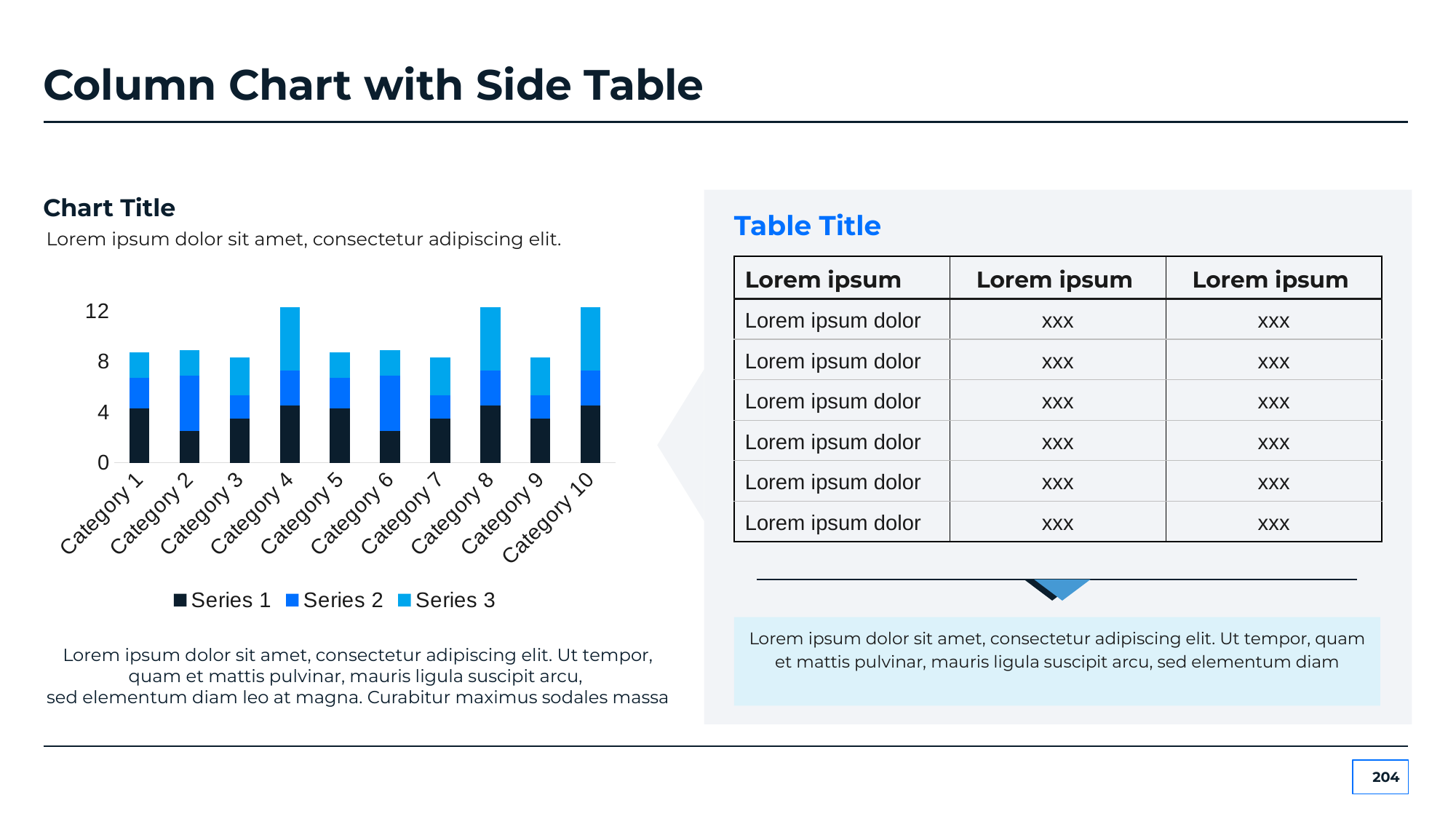

# Column Chart with Side Table
Chart Title

Table Title
Lorem ipsum dolor sit amet, consectetur adipiscing elit.
| Lorem ipsum | Lorem ipsum | Lorem ipsum |
| --- | --- | --- |
| Lorem ipsum dolor | xxx | xxx |
| Lorem ipsum dolor | xxx | xxx |
| Lorem ipsum dolor | xxx | xxx |
| Lorem ipsum dolor | xxx | xxx |
| Lorem ipsum dolor | xxx | xxx |
| Lorem ipsum dolor | xxx | xxx |

### Chart

| Category | Series 1 | Series 2 | Series 3 |
|---|---|---|---|
| Category 1 | 4.3 | 2.4 | 2.0 |
| Category 2 | 2.5 | 4.4 | 2.0 |
| Category 3 | 3.5 | 1.8 | 3.0 |
| Category 4 | 4.5 | 2.8 | 5.0 |
| Category 5 | 4.3 | 2.4 | 2.0 |
| Category 6 | 2.5 | 4.4 | 2.0 |
| Category 7 | 3.5 | 1.8 | 3.0 |
| Category 8 | 4.5 | 2.8 | 5.0 |
| Category 9 | 3.5 | 1.8 | 3.0 |
| Category 10 | 4.5 | 2.8 | 5.0 |

Lorem ipsum dolor sit amet, consectetur adipiscing elit. Ut tempor, quam et mattis pulvinar, mauris ligula suscipit arcu, sed elementum diam
Lorem ipsum dolor sit amet, consectetur adipiscing elit. Ut tempor, quam et mattis pulvinar, mauris ligula suscipit arcu,
sed elementum diam leo at magna. Curabitur maximus sodales massa
204